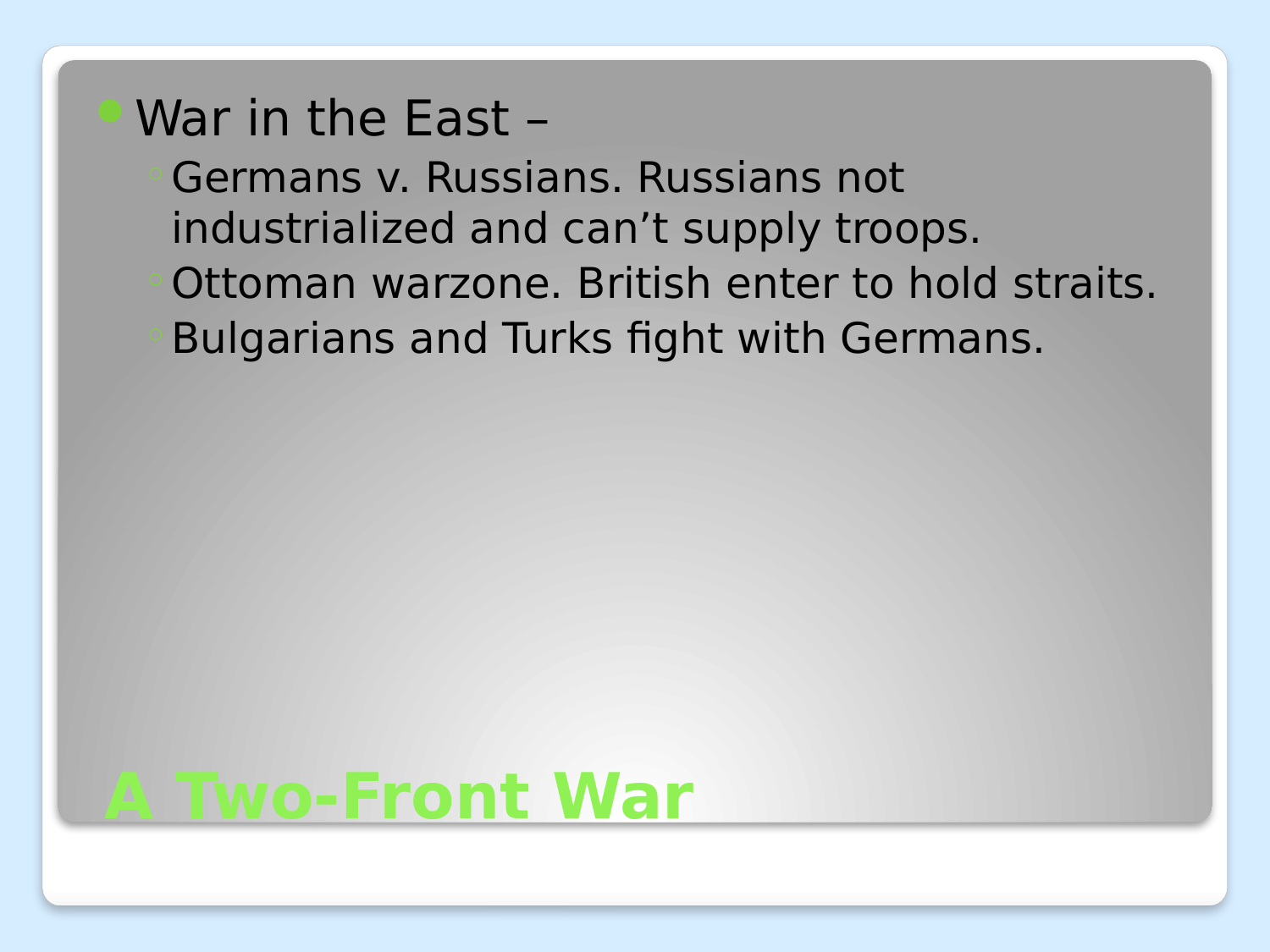

War in the East –
Germans v. Russians. Russians not industrialized and can’t supply troops.
Ottoman warzone. British enter to hold straits.
Bulgarians and Turks fight with Germans.

# A Two-Front War